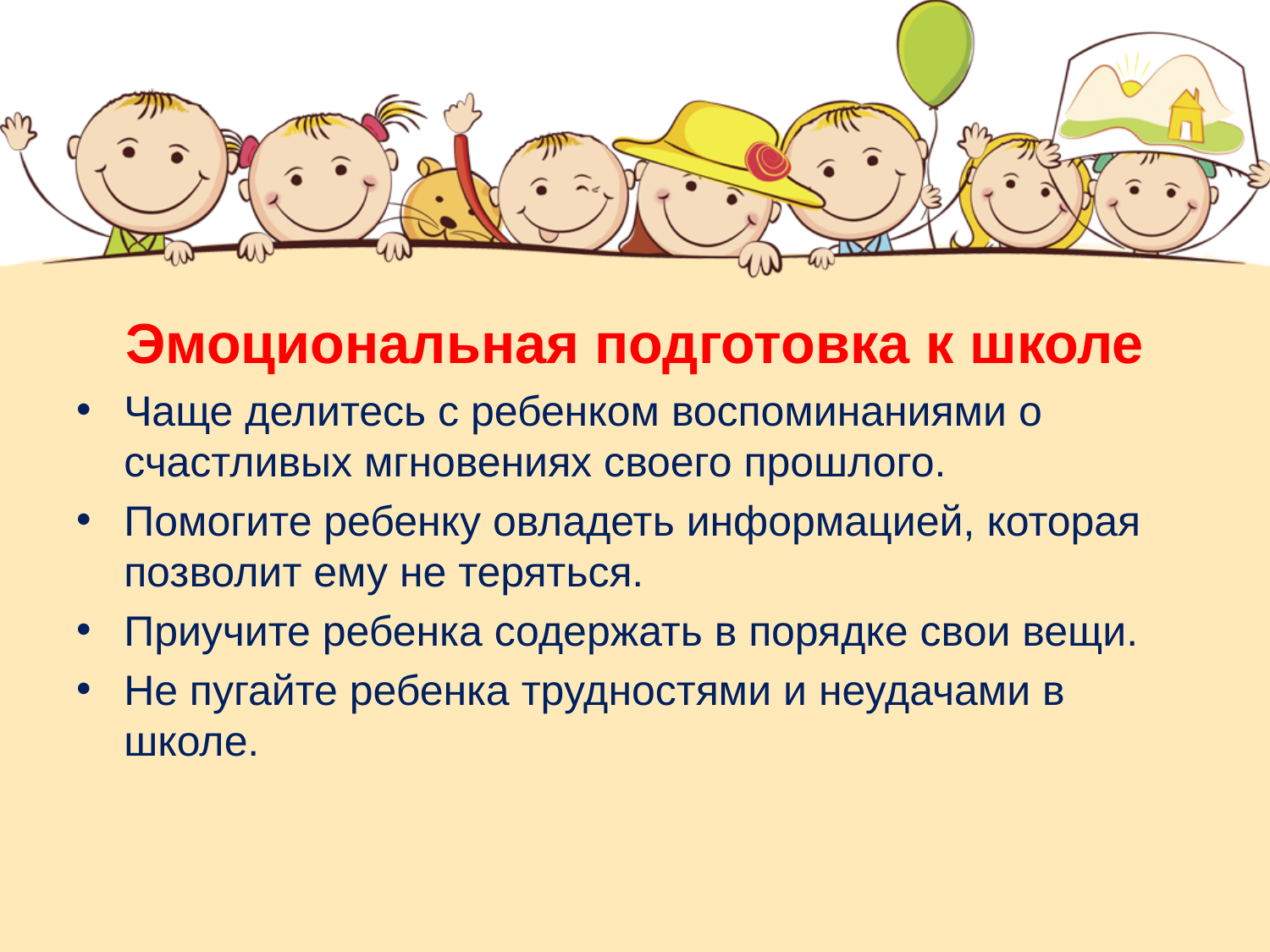

Эмоциональная подготовка к школе
Чаще делитесь с ребенком воспоминаниями о счастливых мгновениях своего прошлого.
Помогите ребенку овладеть информацией, которая позволит ему не теряться.
Приучите ребенка содержать в порядке свои вещи.
Не пугайте ребенка трудностями и неудачами в школе.

#